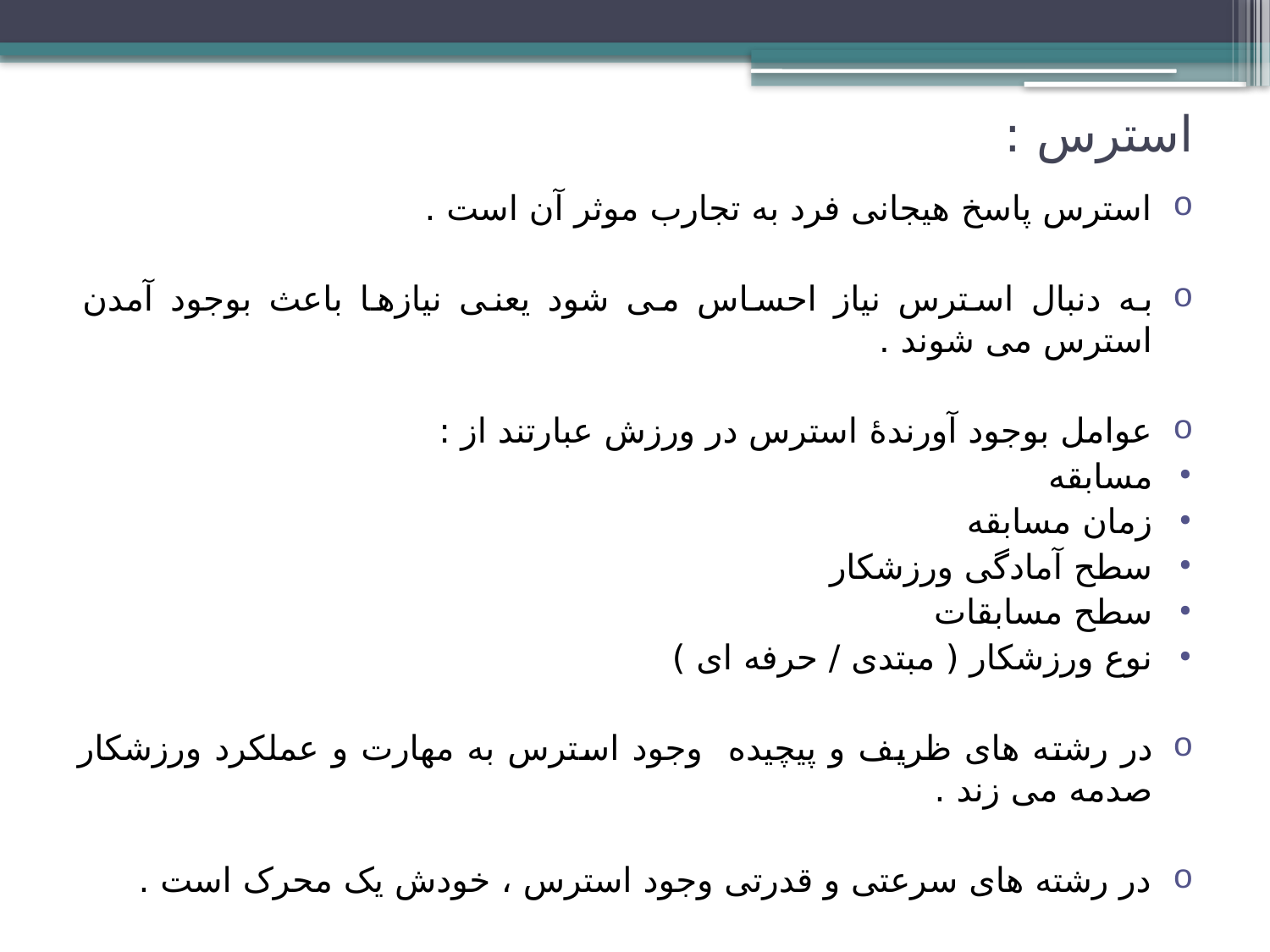

# استرس :
استرس پاسخ هیجانی فرد به تجارب موثر آن است .

به دنبال استرس نیاز احساس می شود یعنی نیازها باعث بوجود آمدن استرس می شوند .

عوامل بوجود آورندۀ استرس در ورزش عبارتند از :
مسابقه
زمان مسابقه
سطح آمادگی ورزشکار
سطح مسابقات
نوع ورزشکار ( مبتدی / حرفه ای )

در رشته های ظریف و پیچیده  وجود استرس به مهارت و عملکرد ورزشکار صدمه می زند .

در رشته های سرعتی و قدرتی وجود استرس ، خودش یک محرک است .